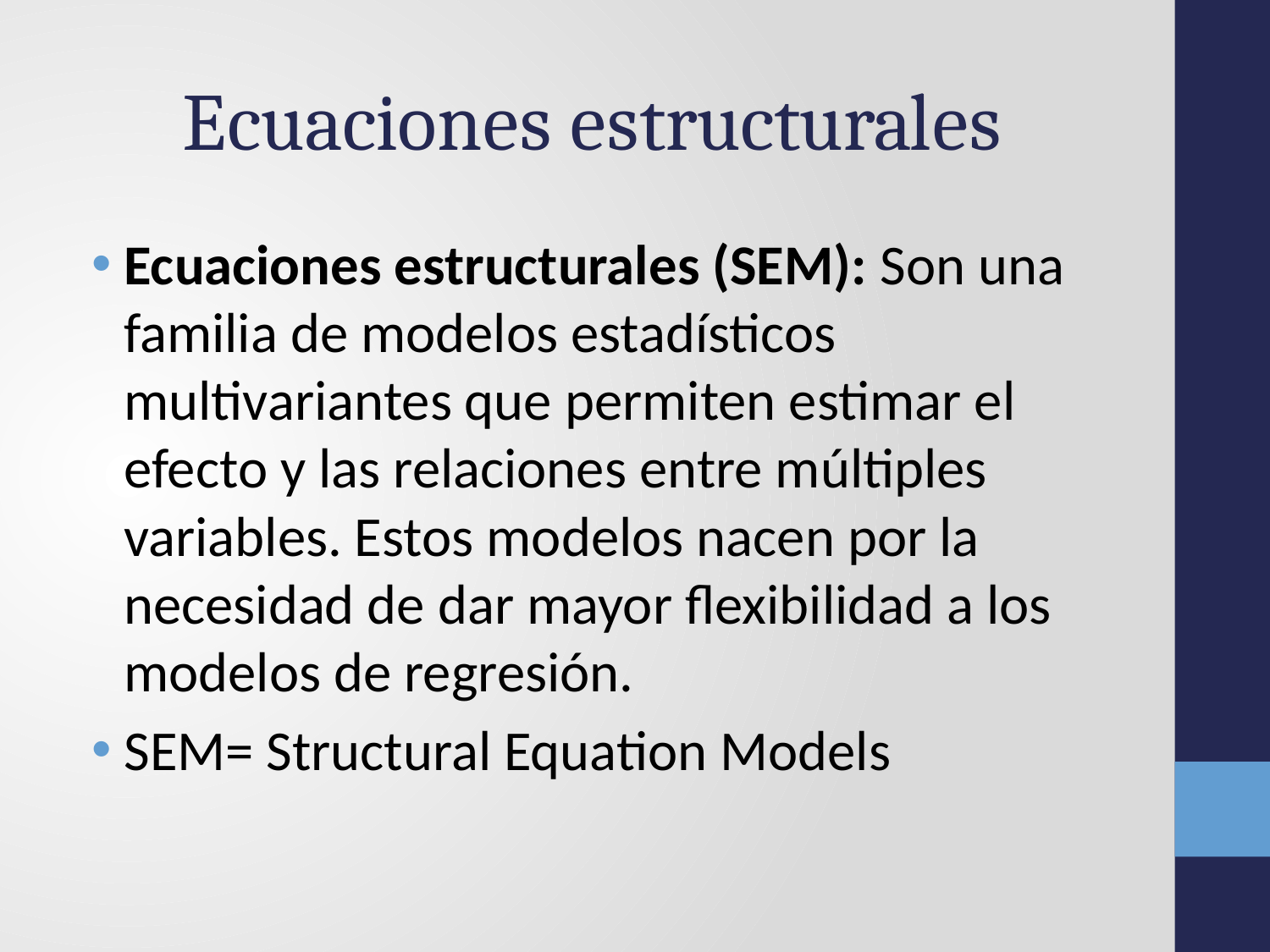

# Ecuaciones estructurales
Ecuaciones estructurales (SEM): Son una familia de modelos estadísticos multivariantes que permiten estimar el efecto y las relaciones entre múltiples variables. Estos modelos nacen por la necesidad de dar mayor flexibilidad a los modelos de regresión.
SEM= Structural Equation Models